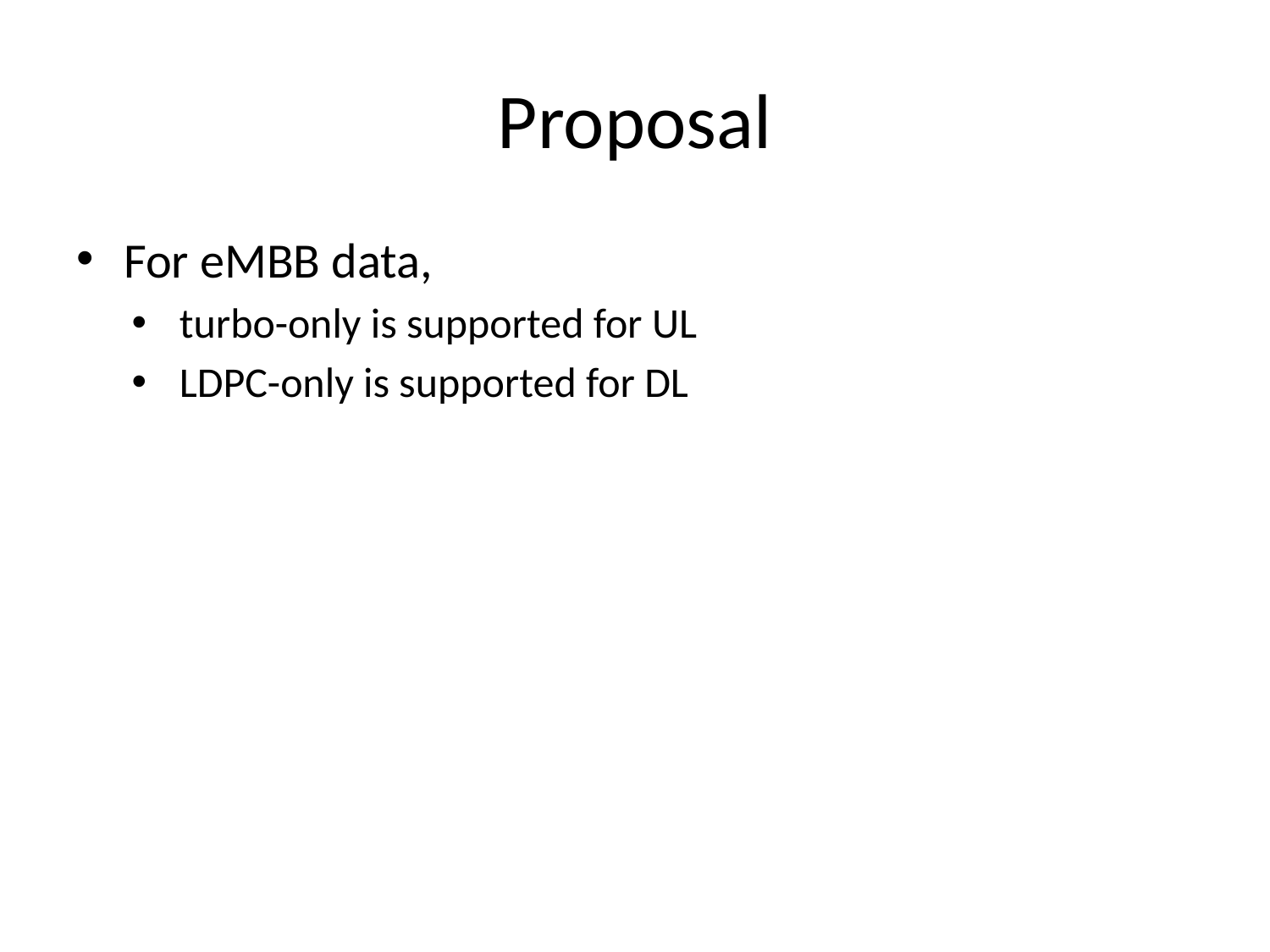

# Proposal
For eMBB data,
turbo-only is supported for UL
LDPC-only is supported for DL